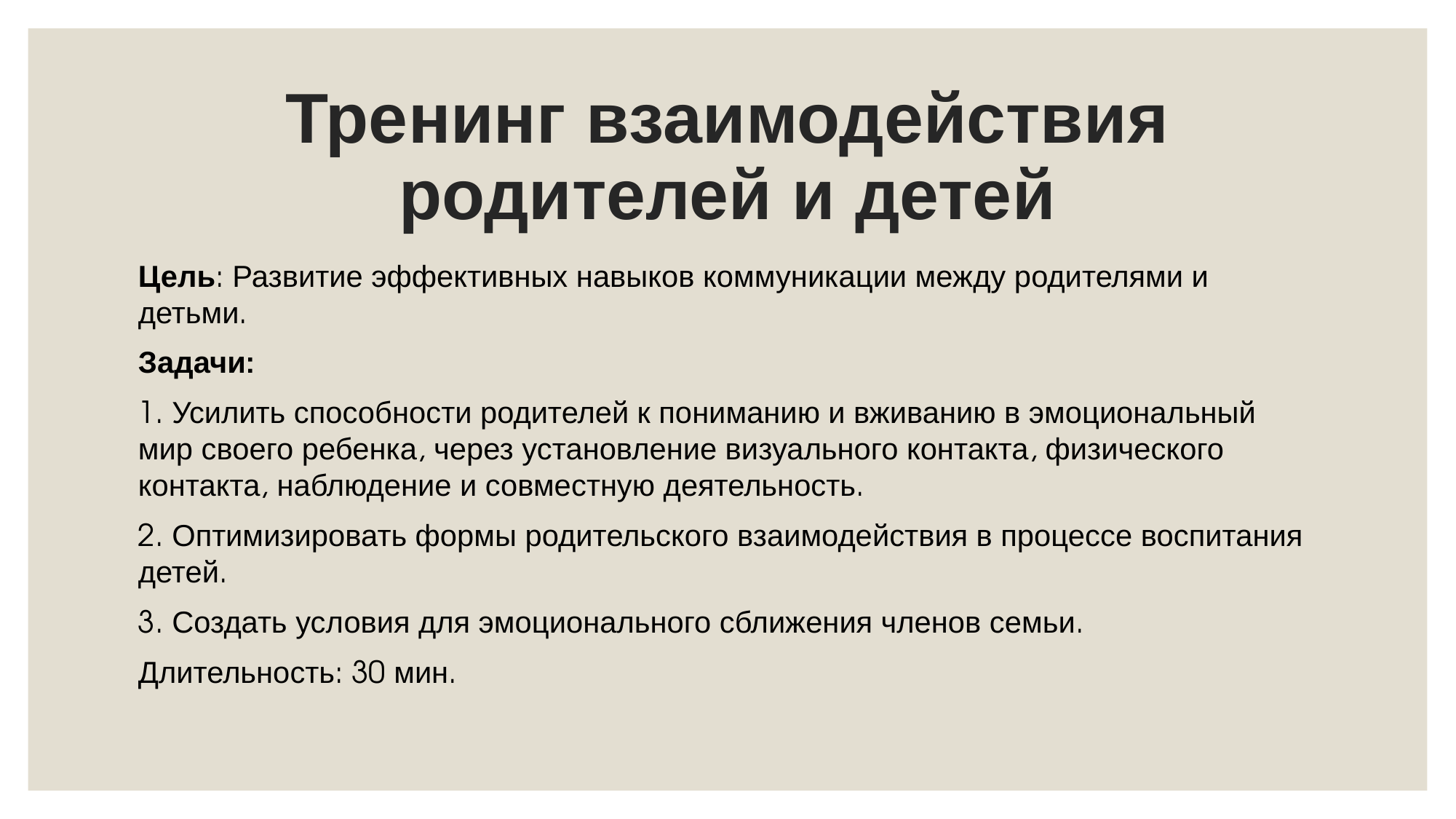

# Тренинг взаимодействия родителей и детей
Цель: Развитие эффективных навыков коммуникации между родителями и детьми.
Задачи:
1. Усилить способности родителей к пониманию и вживанию в эмоциональный мир своего ребенка, через установление визуального контакта, физического контакта, наблюдение и совместную деятельность.
2. Оптимизировать формы родительского взаимодействия в процессе воспитания детей.
3. Создать условия для эмоционального сближения членов семьи.
Длительность: 30 мин.